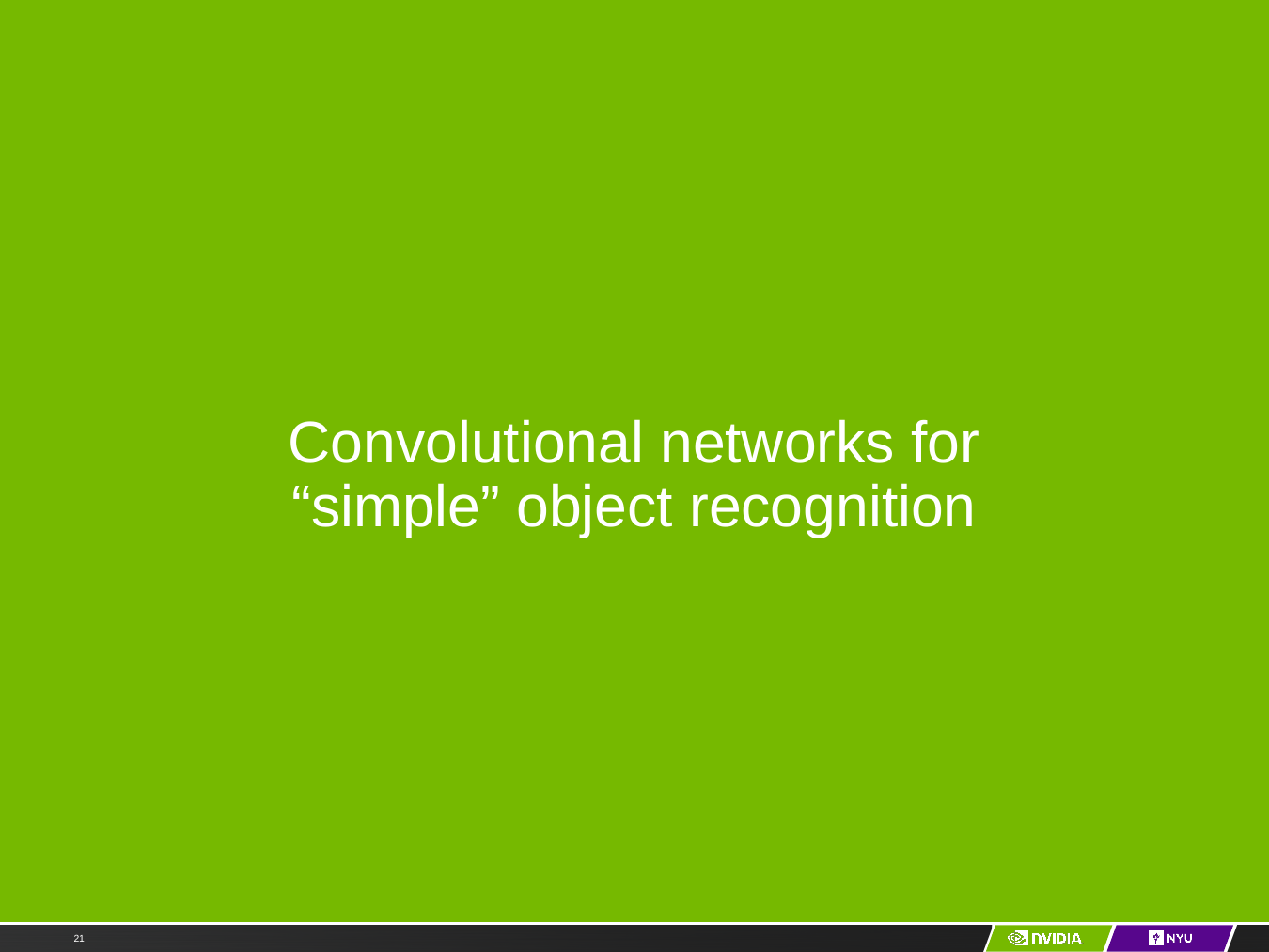

# Convolutional networks for “simple” object recognition